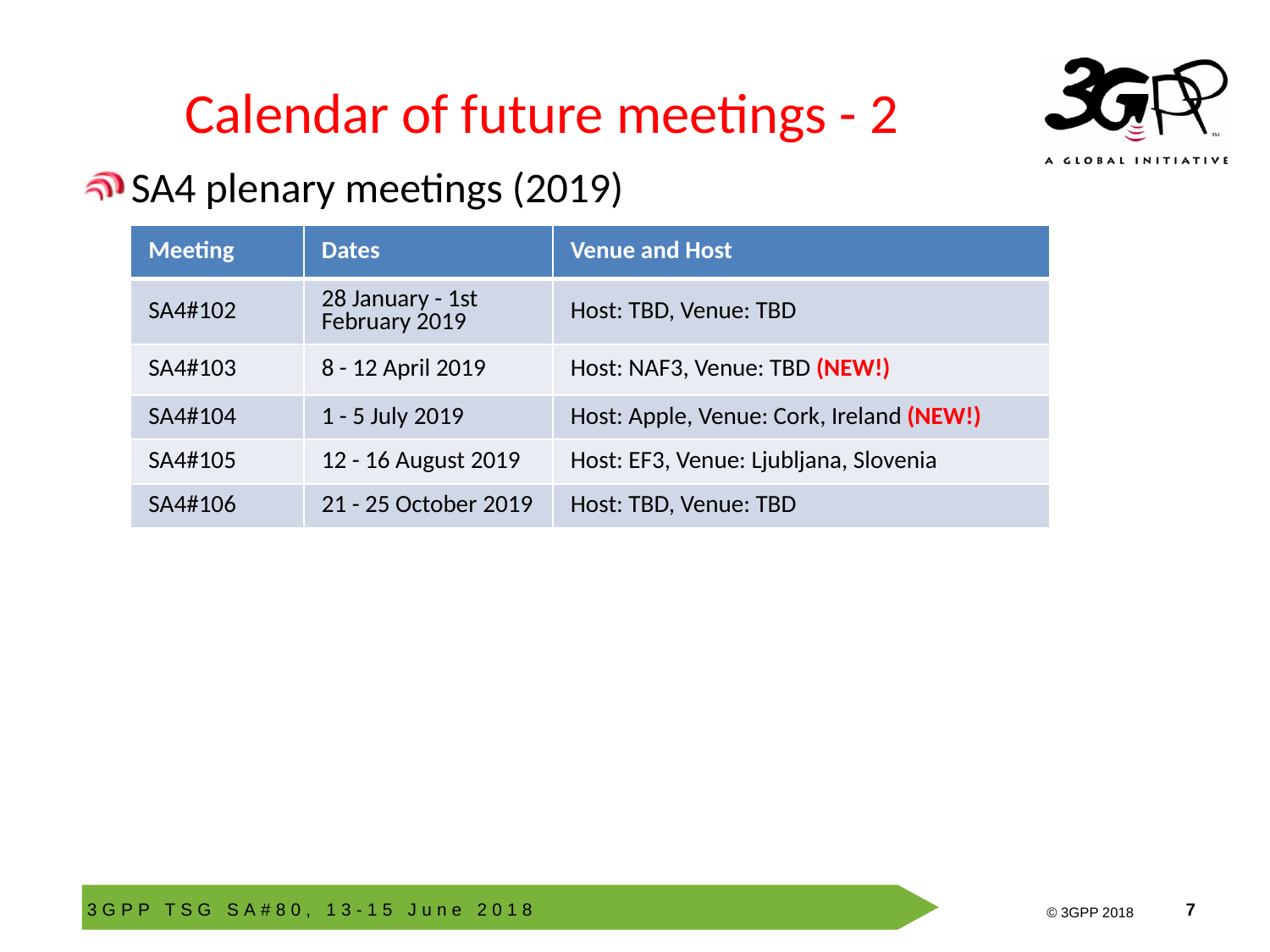

# Calendar of future meetings - 2
SA4 plenary meetings (2019)

| Meeting | Dates | Venue and Host |
| --- | --- | --- |
| SA4#102 | 28 January - 1st February 2019 | Host: TBD, Venue: TBD |
| SA4#103 | 8 - 12 April 2019 | Host: NAF3, Venue: TBD (NEW!) |
| SA4#104 | 1 - 5 July 2019 | Host: Apple, Venue: Cork, Ireland (NEW!) |
| SA4#105 | 12 - 16 August 2019 | Host: EF3, Venue: Ljubljana, Slovenia |
| SA4#106 | 21 - 25 October 2019 | Host: TBD, Venue: TBD |